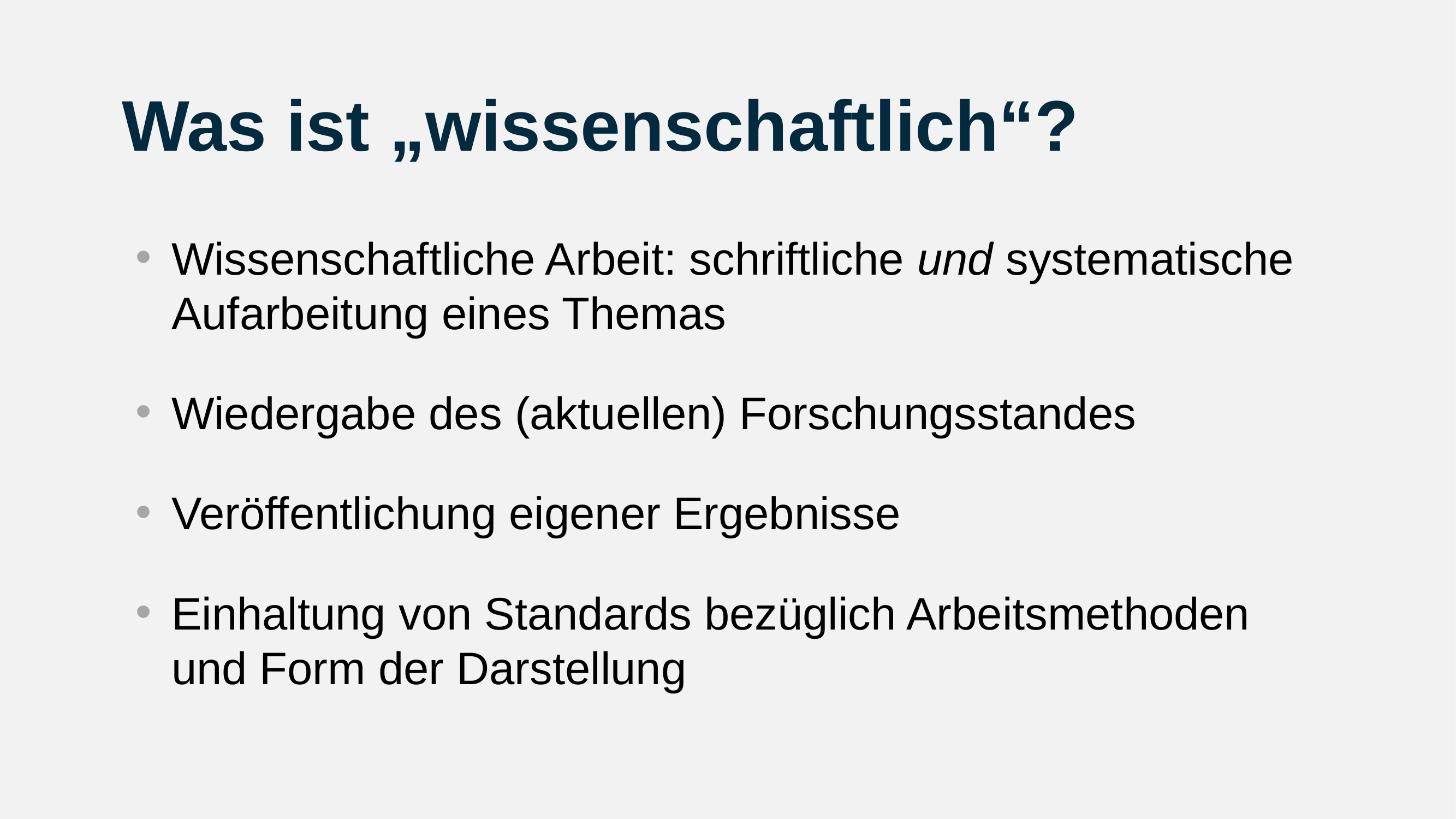

# Was ist „wissenschaftlich“?
Wissenschaftliche Arbeit: schriftliche und systematische Aufarbeitung eines Themas
Wiedergabe des (aktuellen) Forschungsstandes
Veröffentlichung eigener Ergebnisse
Einhaltung von Standards bezüglich Arbeitsmethoden und Form der Darstellung